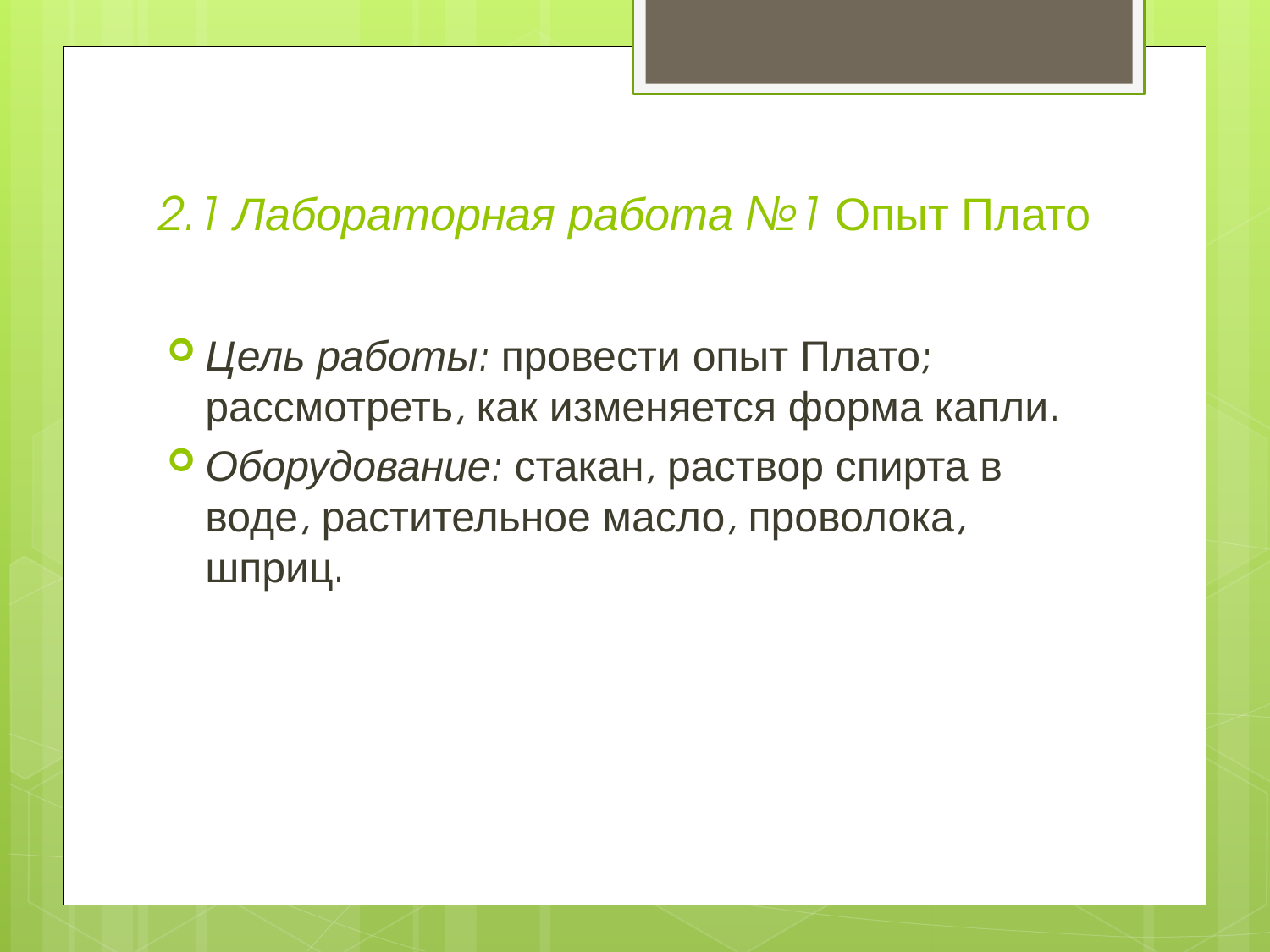

# 2.1 Лабораторная работа №1 Опыт Плато
Цель работы: провести опыт Плато; рассмотреть, как изменяется форма капли.
Оборудование: стакан, раствор спирта в воде, растительное масло, проволока, шприц.